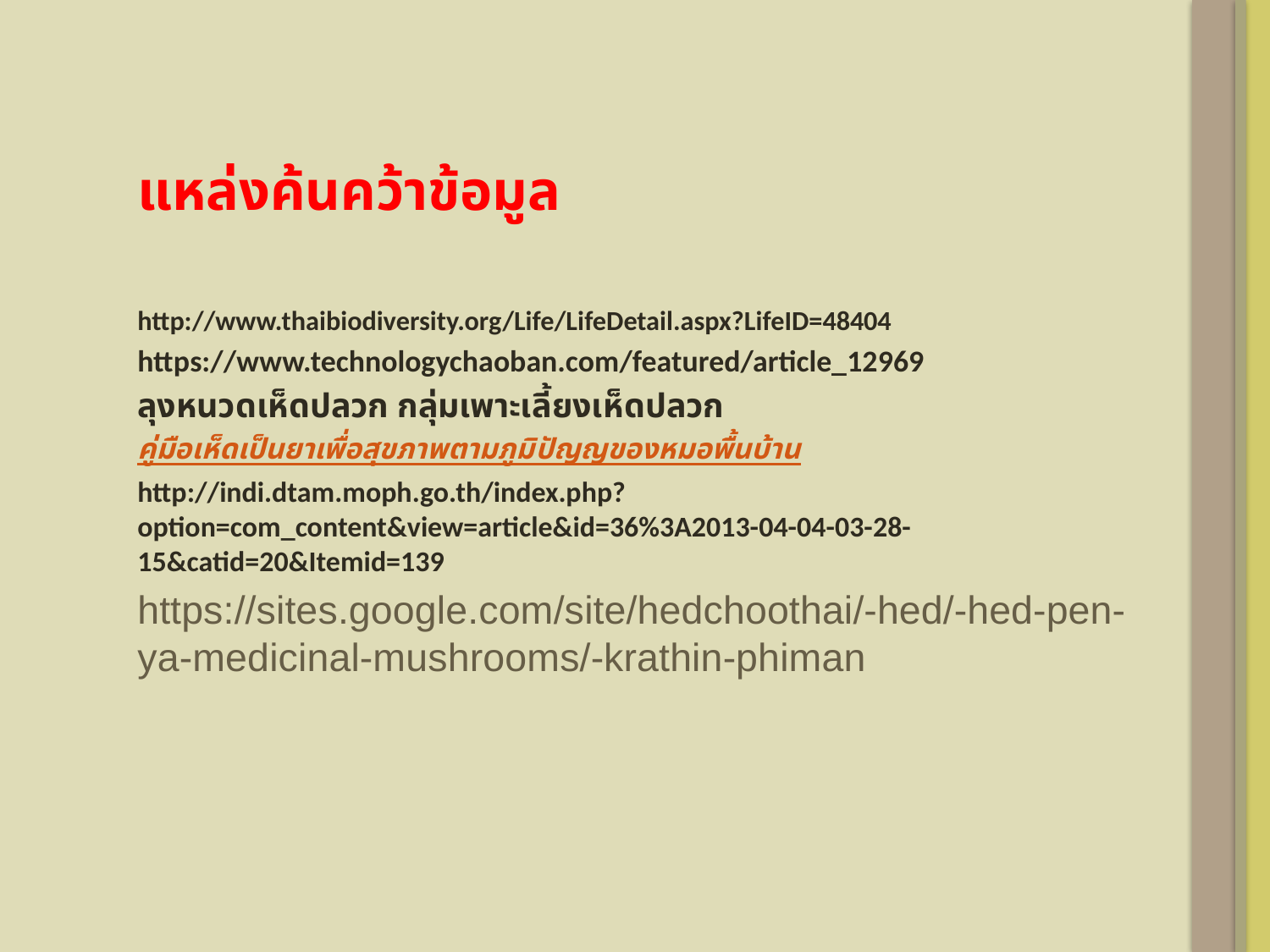

แหล่งค้นคว้าข้อมูล

http://www.thaibiodiversity.org/Life/LifeDetail.aspx?LifeID=48404
https://www.technologychaoban.com/featured/article_12969
ลุงหนวดเห็ดปลวก กลุ่มเพาะเลี้ยงเห็ดปลวก
คู่มือเห็ดเป็นยาเพื่อสุขภาพตามภูมิปัญญของหมอพื้นบ้าน
http://indi.dtam.moph.go.th/index.php?option=com_content&view=article&id=36%3A2013-04-04-03-28-15&catid=20&Itemid=139
https://sites.google.com/site/hedchoothai/-hed/-hed-pen-ya-medicinal-mushrooms/-krathin-phiman